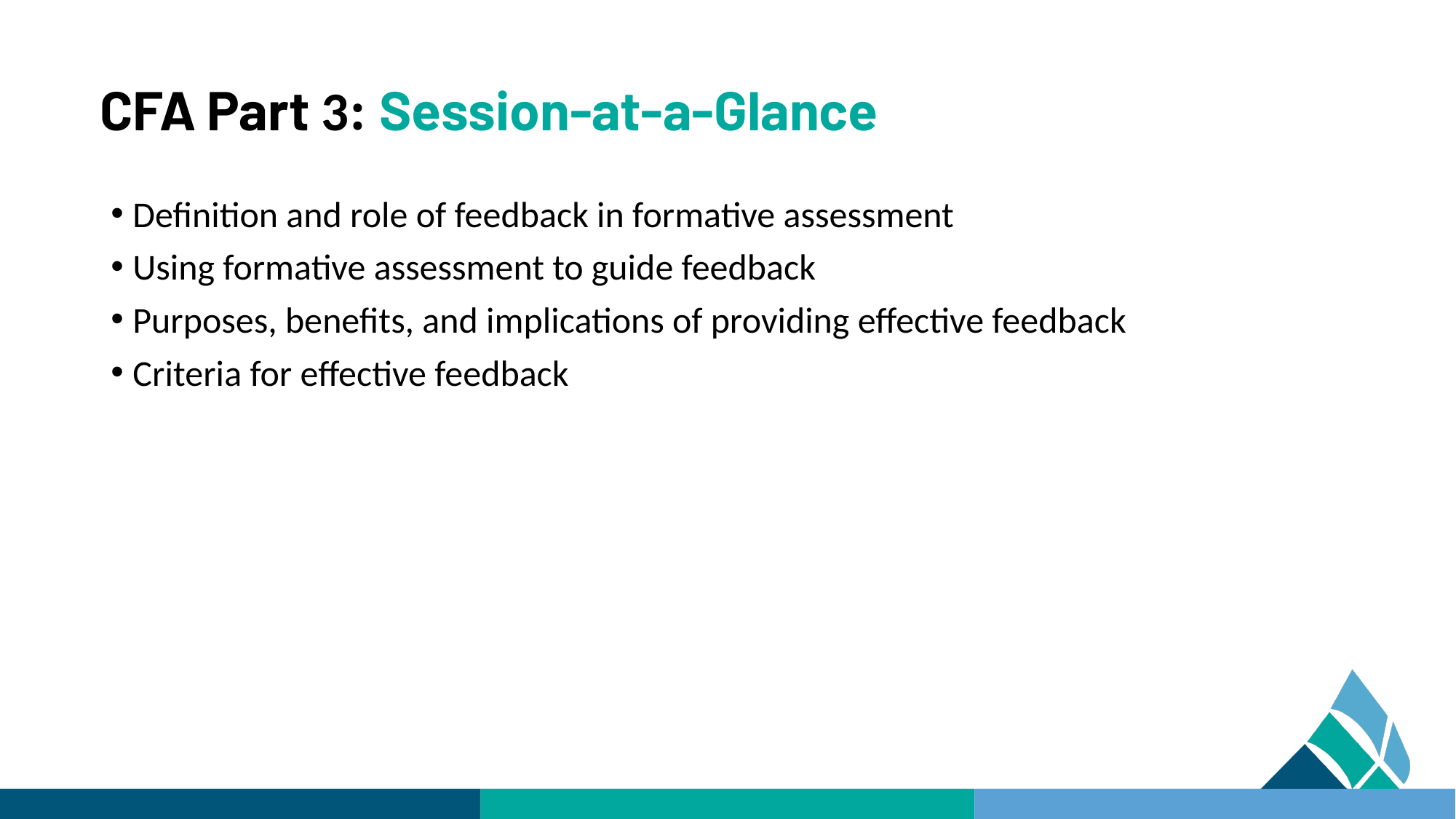

# CFA Part 3: Session-at-a-Glance
Definition and role of feedback in formative assessment
Using formative assessment to guide feedback
Purposes, benefits, and implications of providing effective feedback
Criteria for effective feedback